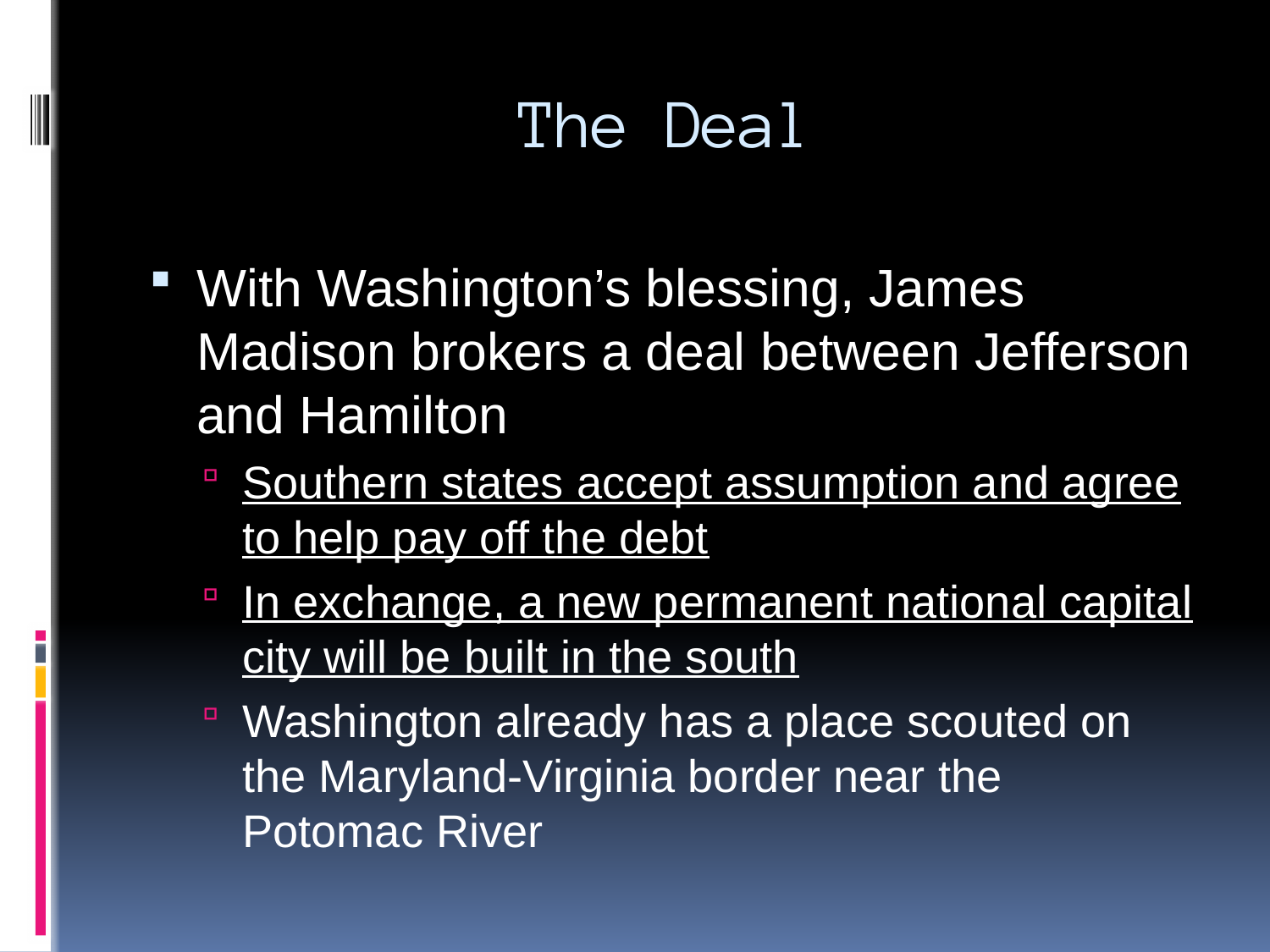

# The Deal
With Washington’s blessing, James Madison brokers a deal between Jefferson and Hamilton
Southern states accept assumption and agree to help pay off the debt
In exchange, a new permanent national capital city will be built in the south
Washington already has a place scouted on the Maryland-Virginia border near the Potomac River